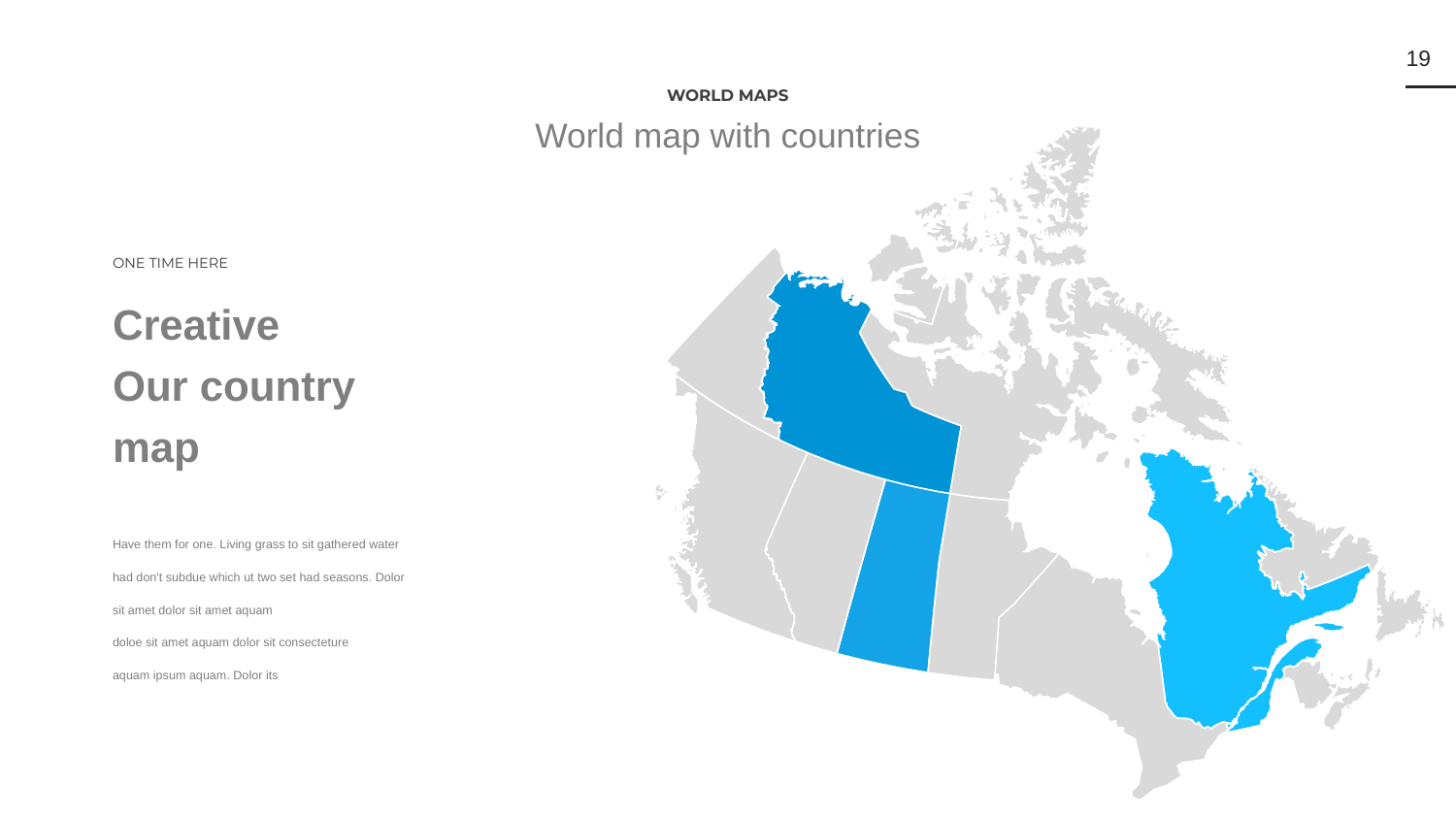

19
WORLD MAPS
World map with countries

ONE TIME HERE
Creative
Our country
map
Have them for one. Living grass to sit gathered water had don't subdue which ut two set had seasons. Dolor sit amet dolor sit amet aquam
doloe sit amet aquam dolor sit consecteture
aquam ipsum aquam. Dolor its